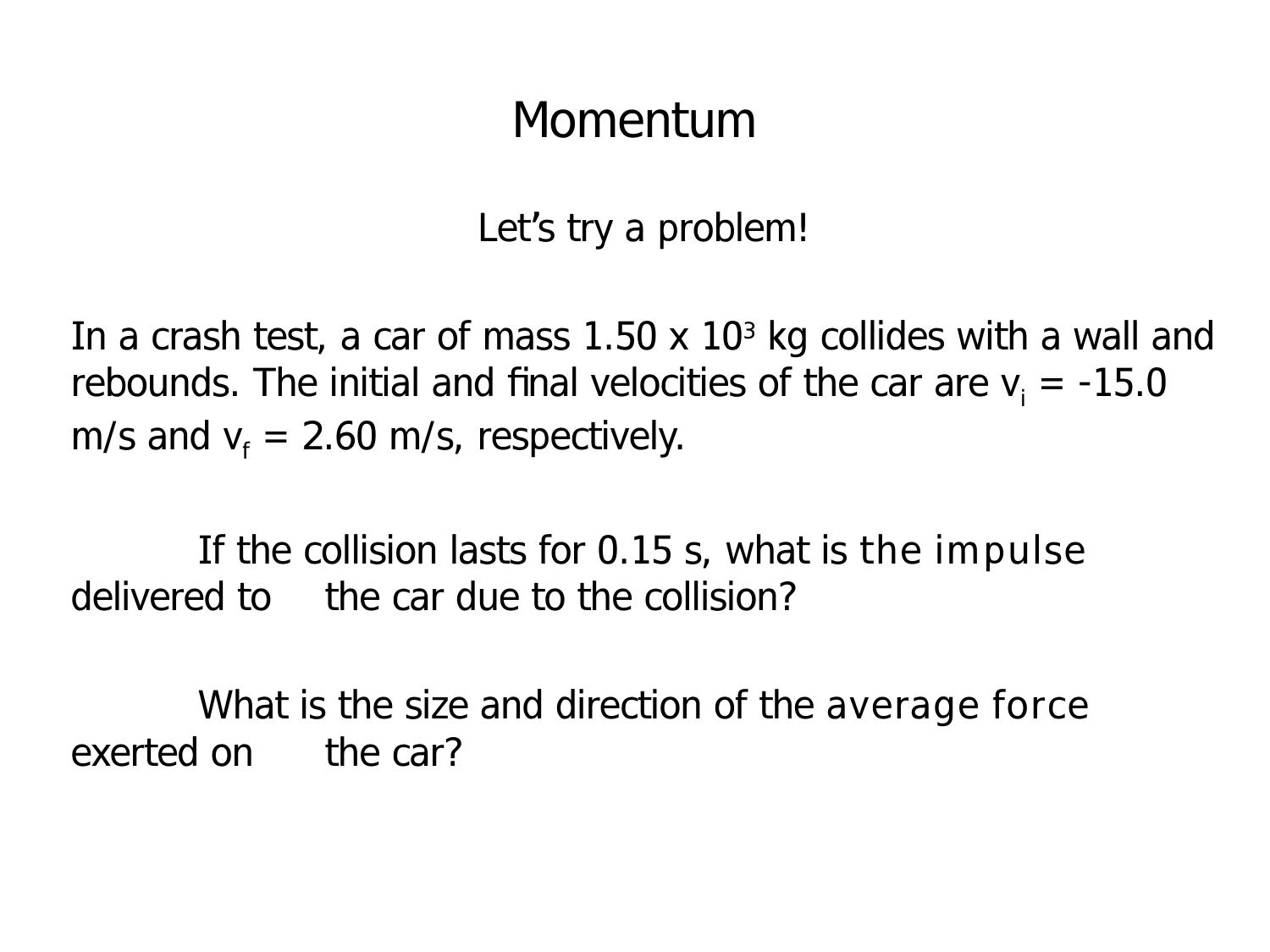

# Momentum
Let’s try a problem!

In a crash test, a car of mass 1.50 x 103 kg collides with a wall and rebounds. The initial and final velocities of the car are vi = -15.0 m/s and vf = 2.60 m/s, respectively.

	If the collision lasts for 0.15 s, what is the impulse delivered to	the car due to the collision?

	What is the size and direction of the average force exerted on 	the car?